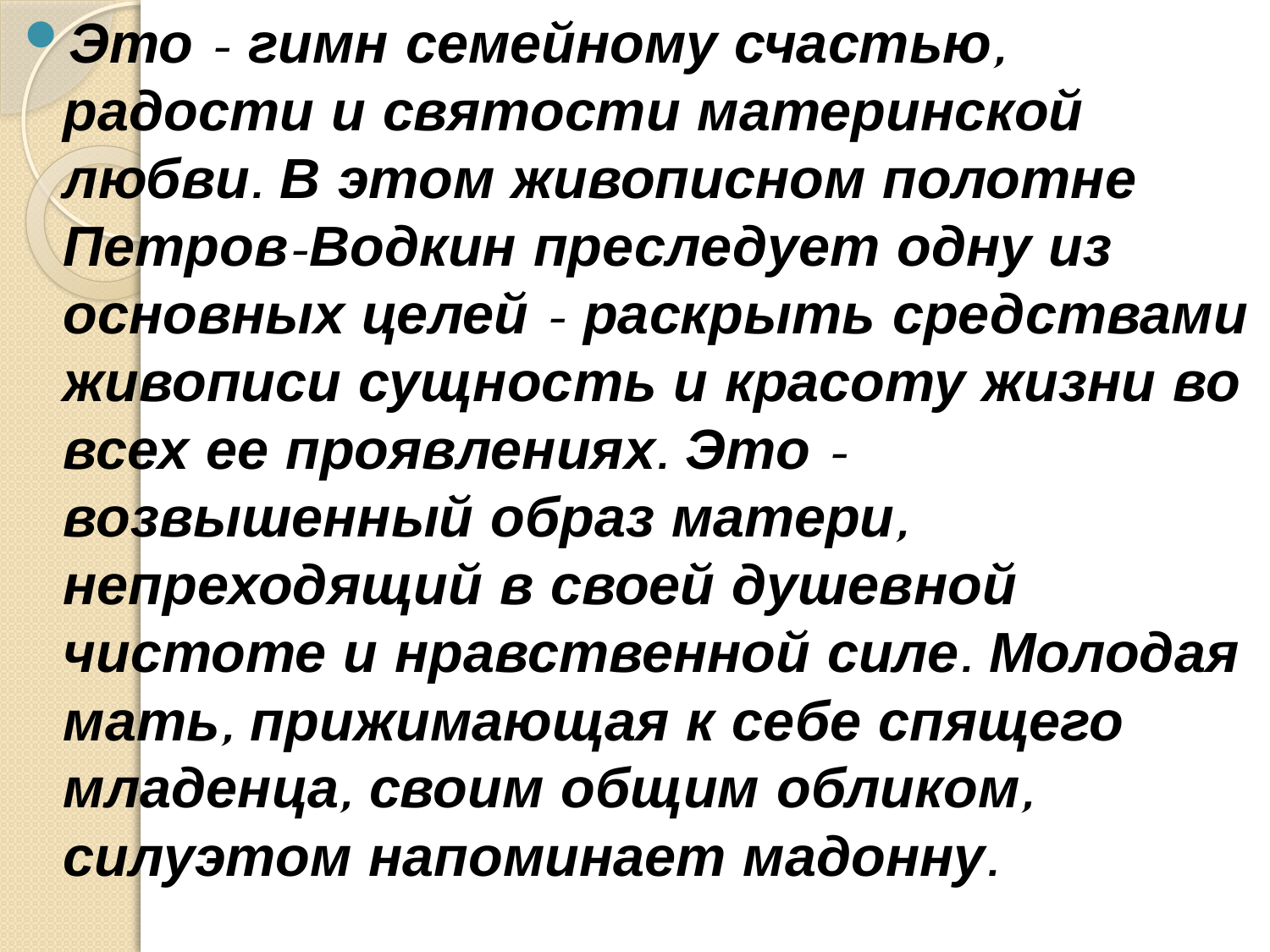

Это - гимн семейному счастью, радости и святости материнской любви. В этом живописном полотне Петров-Водкин преследует одну из основных целей - раскрыть средствами живописи сущность и красоту жизни во всех ее проявлениях. Это - возвышенный образ матери, непреходящий в своей душевной чистоте и нравственной силе. Молодая мать, прижимающая к себе спящего младенца, своим общим обликом, силуэтом напоминает мадонну.